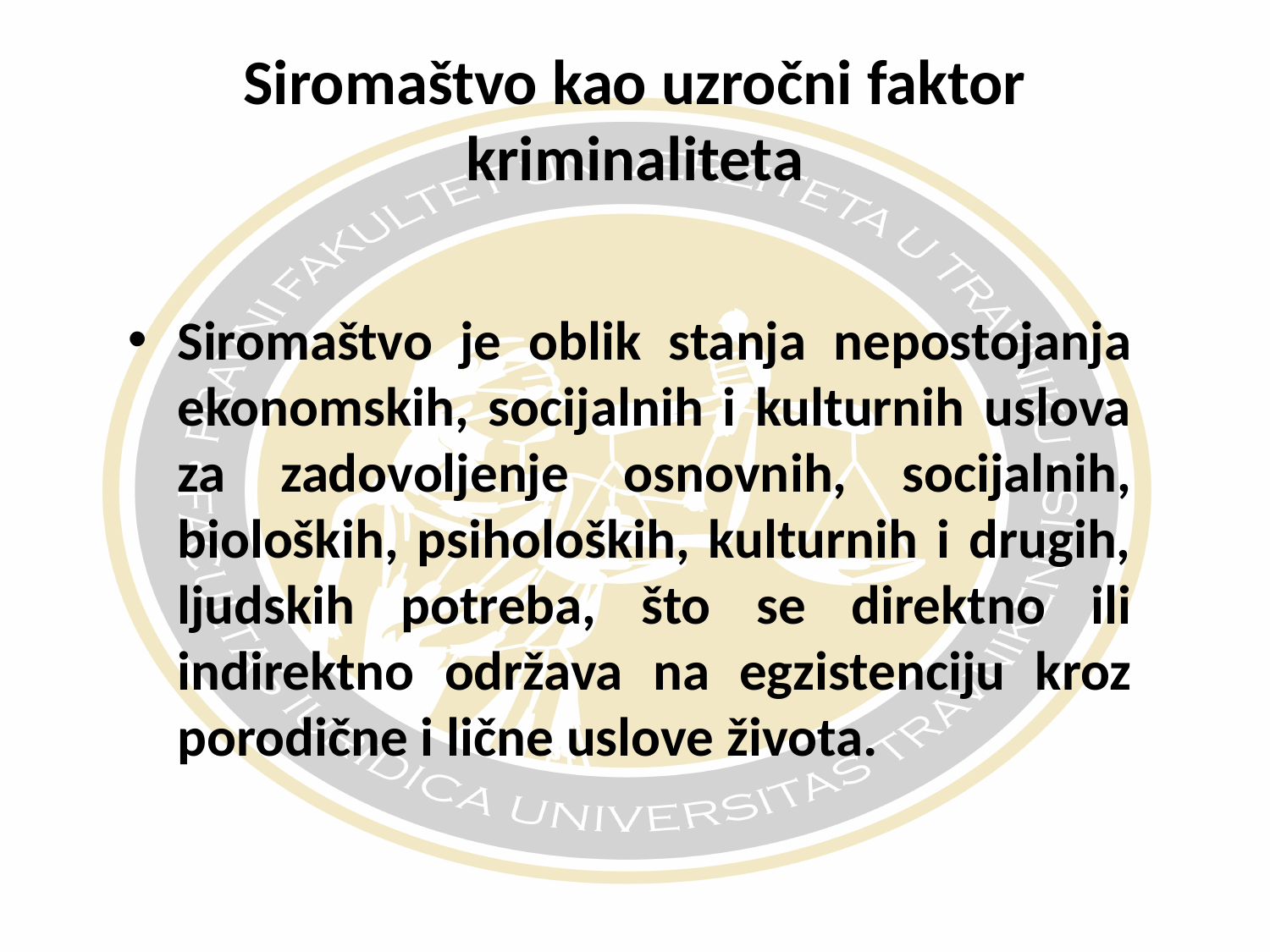

# Siromaštvo kao uzročni faktor kriminaliteta

Siromaštvo je oblik stanja nepostojanja ekonomskih, socijalnih i kulturnih uslova za zadovoljenje osnovnih, socijalnih, bioloških, psiholoških, kulturnih i drugih, ljudskih potreba, što se direktno ili indirektno održava na egzistenciju kroz porodične i lične uslove života.